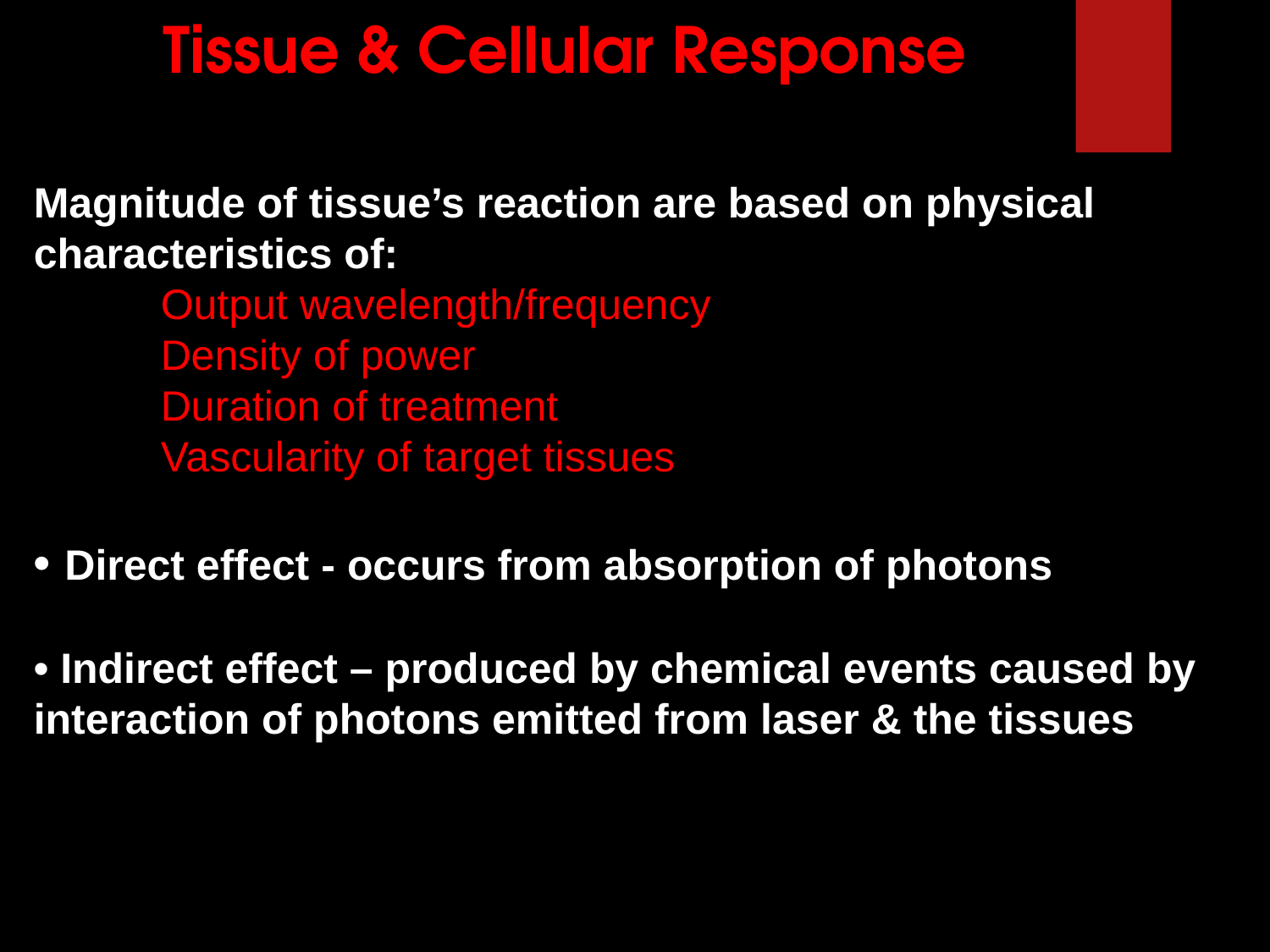

# Tissue & Cellular Response
Magnitude of tissue’s reaction are based on physical
characteristics of:
	Output wavelength/frequency
	Density of power
	Duration of treatment
	Vascularity of target tissues

• Direct effect - occurs from absorption of photons

• Indirect effect – produced by chemical events caused by
interaction of photons emitted from laser & the tissues